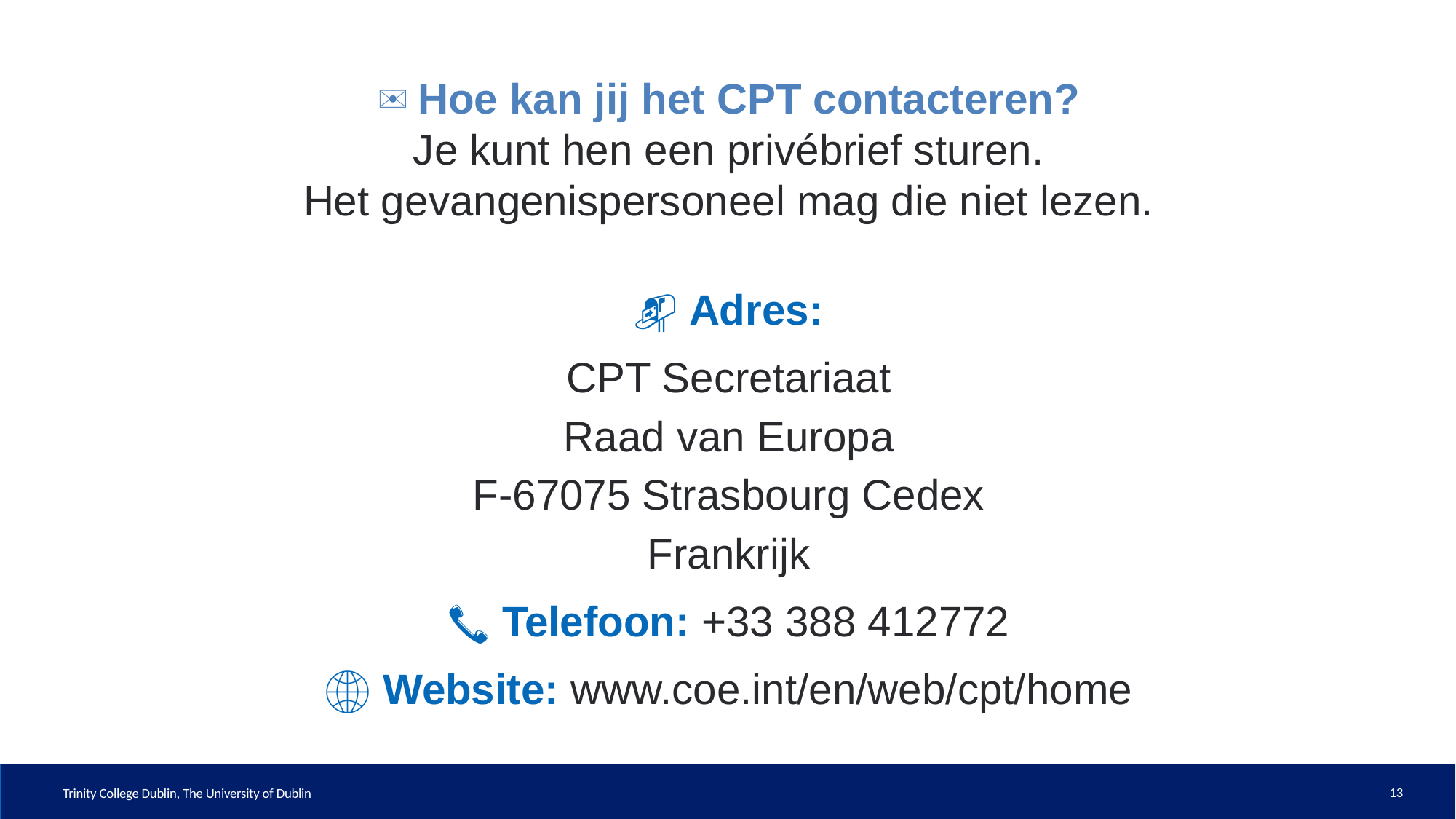

✉️ Hoe kan jij het CPT contacteren?
Je kunt hen een privébrief sturen.
Het gevangenispersoneel mag die niet lezen.

📬 Adres:
CPT Secretariaat
Raad van Europa
F-67075 Strasbourg Cedex
Frankrijk
📞 Telefoon: +33 388 412772
🌐 Website: www.coe.int/en/web/cpt/home

13